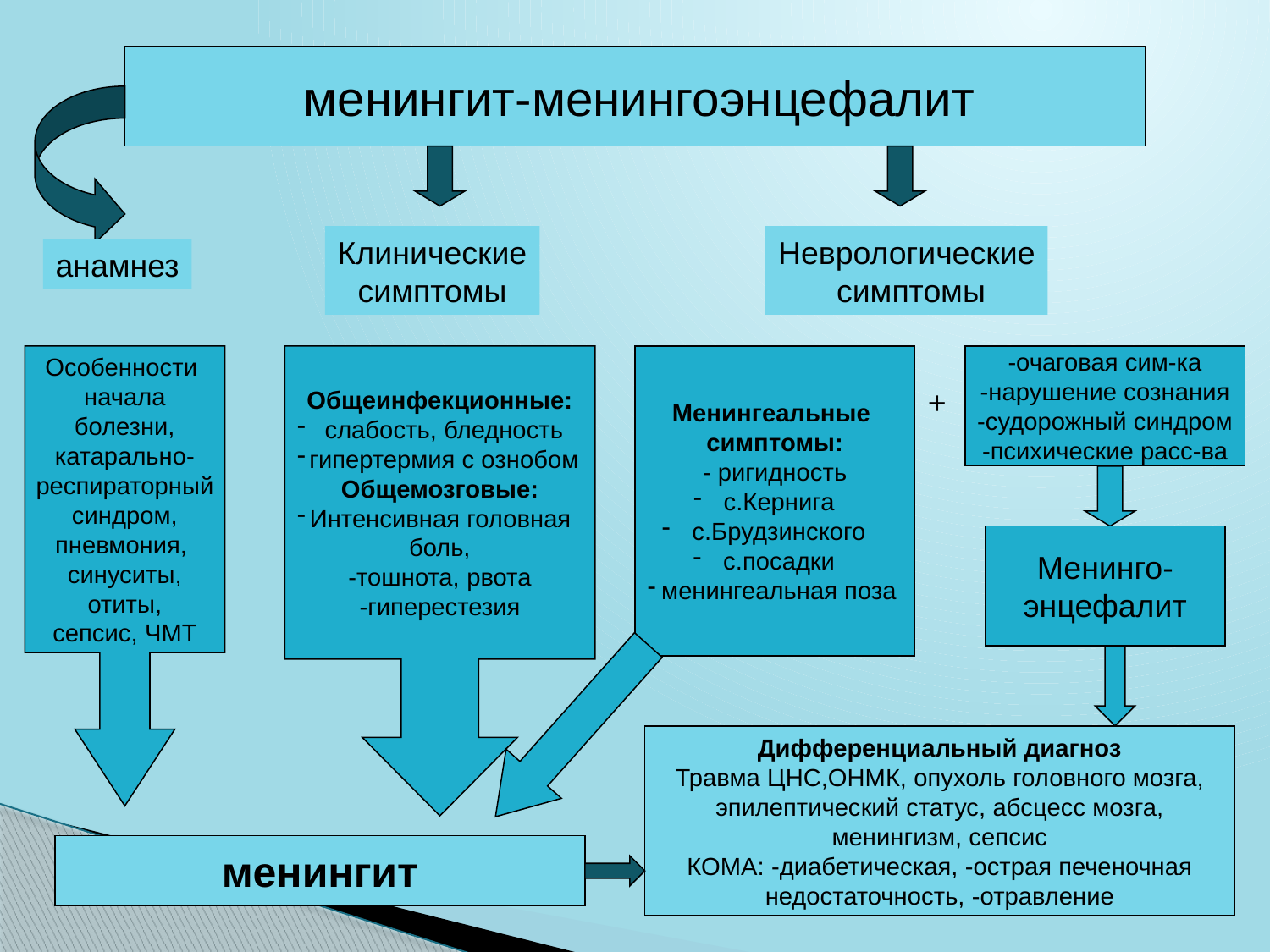

менингит-менингоэнцефалит

Клинические
симптомы
Неврологические
 симптомы
анамнез
Особенности
начала
болезни,
катарально-
респираторный
синдром,
пневмония,
синуситы,
отиты,
сепсис, ЧМТ
Общеинфекционные:
слабость, бледность
гипертермия с ознобом
Общемозговые:
Интенсивная головная
боль,
-тошнота, рвота
-гиперестезия
Менингеальные
симптомы:
- ригидность
с.Кернига
с.Брудзинского
с.посадки
менингеальная поза
-очаговая сим-ка
-нарушение сознания
-судорожный синдром
-психические расс-ва
+

Менинго-
энцефалит

Дифференциальный диагноз
Травма ЦНС,ОНМК, опухоль головного мозга,
эпилептический статус, абсцесс мозга,
менингизм, сепсис
КОМА: -диабетическая, -острая печеночная
недостаточность, -отравление
менингит